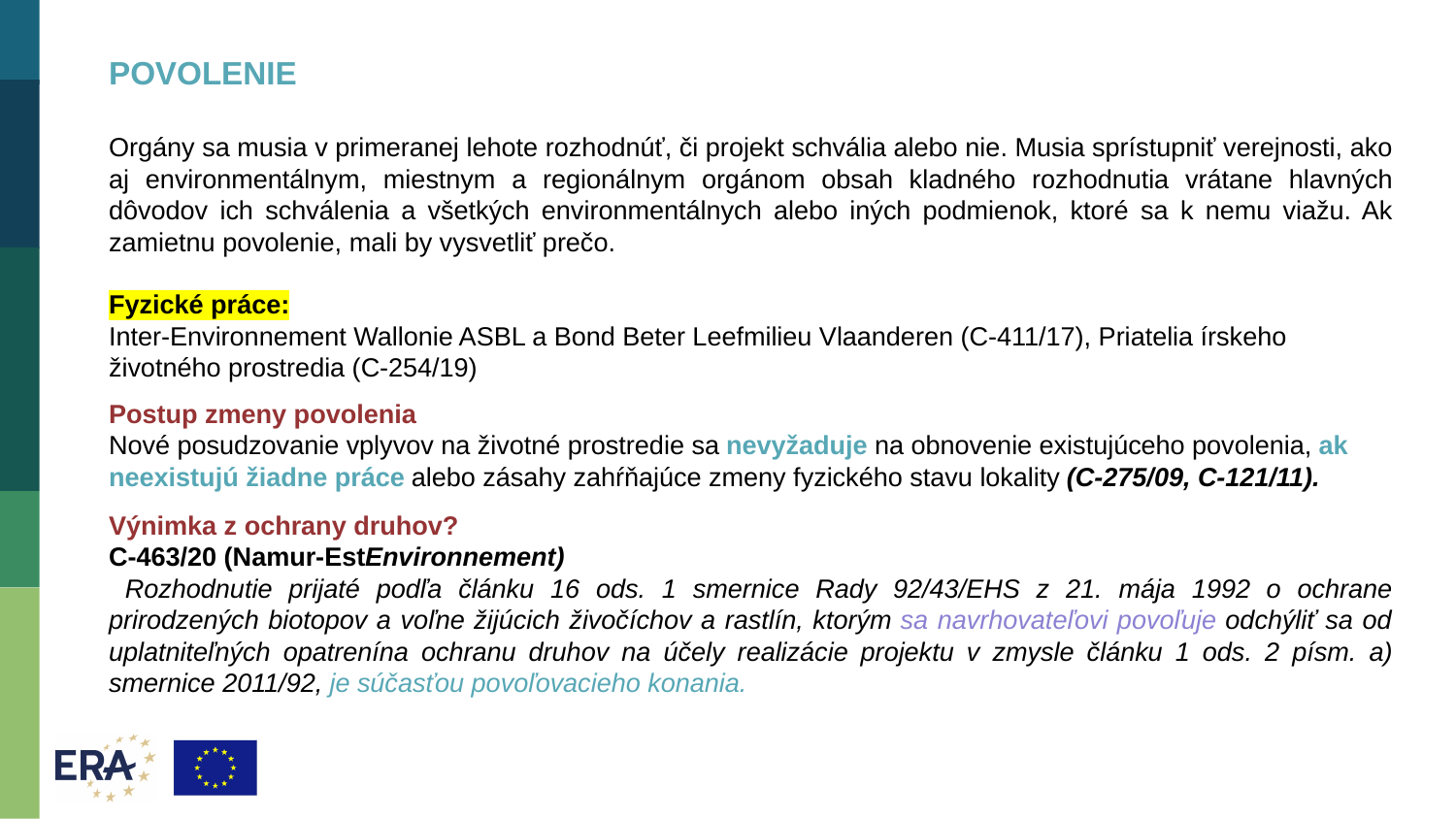

POVOLENIE

Orgány sa musia v primeranej lehote rozhodnúť, či projekt schvália alebo nie. Musia sprístupniť verejnosti, ako aj environmentálnym, miestnym a regionálnym orgánom obsah kladného rozhodnutia vrátane hlavných dôvodov ich schválenia a všetkých environmentálnych alebo iných podmienok, ktoré sa k nemu viažu. Ak zamietnu povolenie, mali by vysvetliť prečo.

Fyzické práce:
Inter-Environnement Wallonie ASBL a Bond Beter Leefmilieu Vlaanderen (C-411/17), Priatelia írskeho životného prostredia (C-254/19)

Postup zmeny povolenia
Nové posudzovanie vplyvov na životné prostredie sa nevyžaduje na obnovenie existujúceho povolenia, ak neexistujú žiadne práce alebo zásahy zahŕňajúce zmeny fyzického stavu lokality (C-275/09, C-121/11).

Výnimka z ochrany druhov?
C-463/20 (Namur-EstEnvironnement)
 Rozhodnutie prijaté podľa článku 16 ods. 1 smernice Rady 92/43/EHS z 21. mája 1992 o ochrane prirodzených biotopov a voľne žijúcich živočíchov a rastlín, ktorým sa navrhovateľovi povoľuje odchýliť sa od uplatniteľných opatrenína ochranu druhov na účely realizácie projektu v zmysle článku 1 ods. 2 písm. a) smernice 2011/92, je súčasťou povoľovacieho konania.